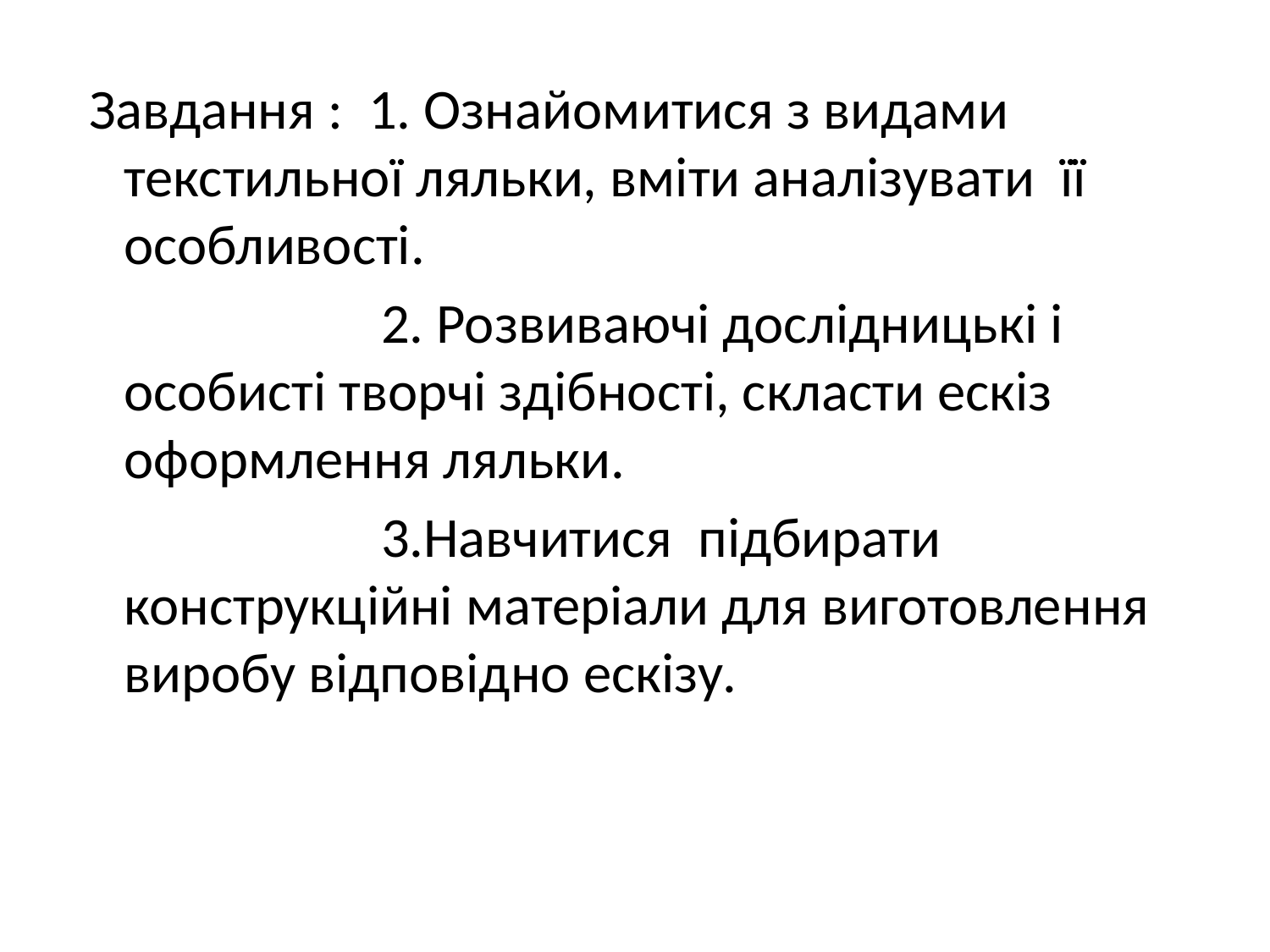

Завдання :  1. Ознайомитися з видами  текстильної ляльки, вміти аналізувати  її особливості.
                        2. Розвиваючі дослідницькі і  особисті творчі здібності, скласти ескіз оформлення ляльки.
                        3.Навчитися  підбирати конструкційні матеріали для виготовлення виробу відповідно ескізу.